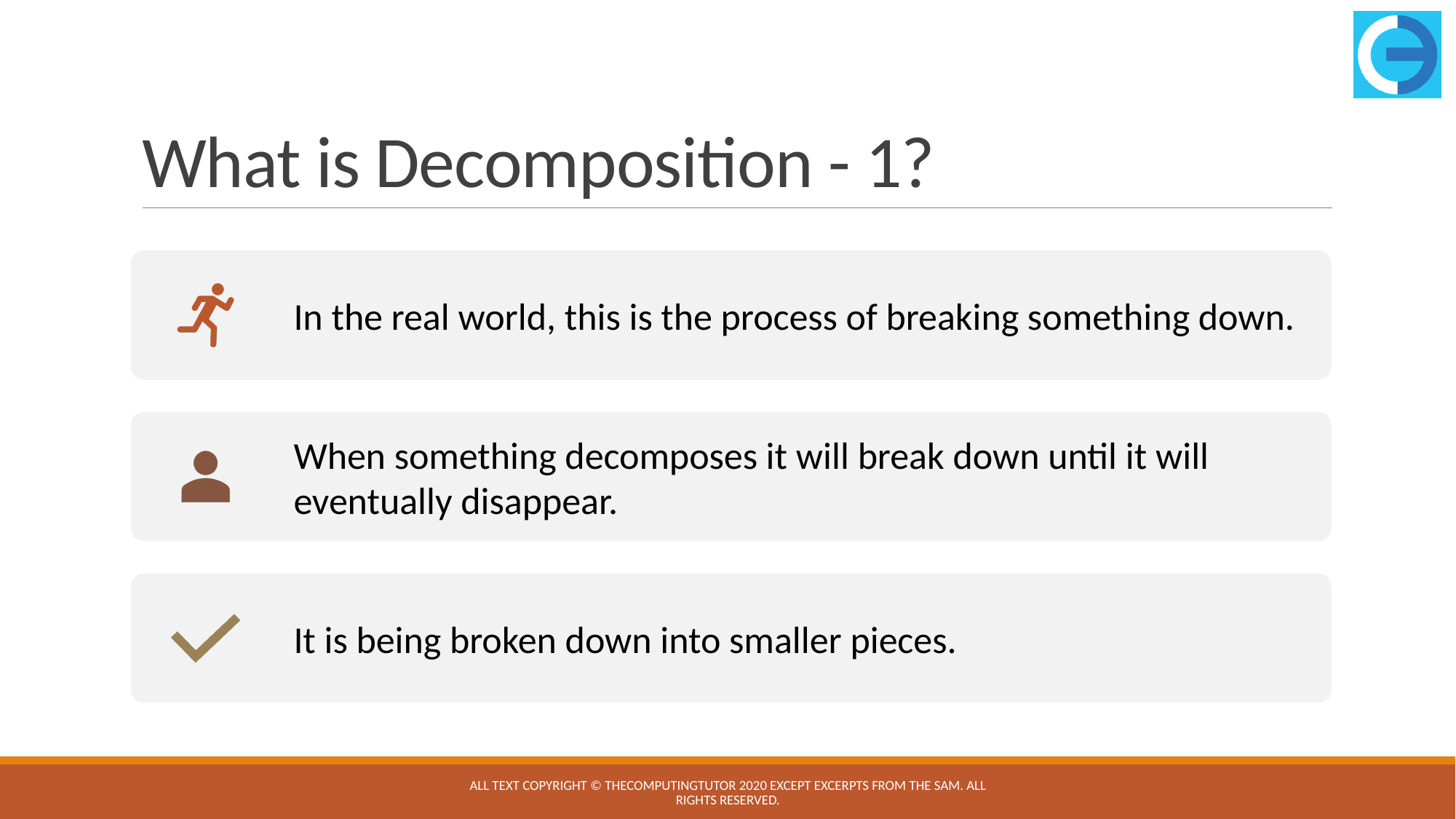

# What is Decomposition - 1?
In the real world, this is the process of breaking something down.
When something decomposes it will break down until it will eventually disappear.
It is being broken down into smaller pieces.
All text copyright © TheComputingTutor 2020 except excerpts from the SAM. All rights Reserved.